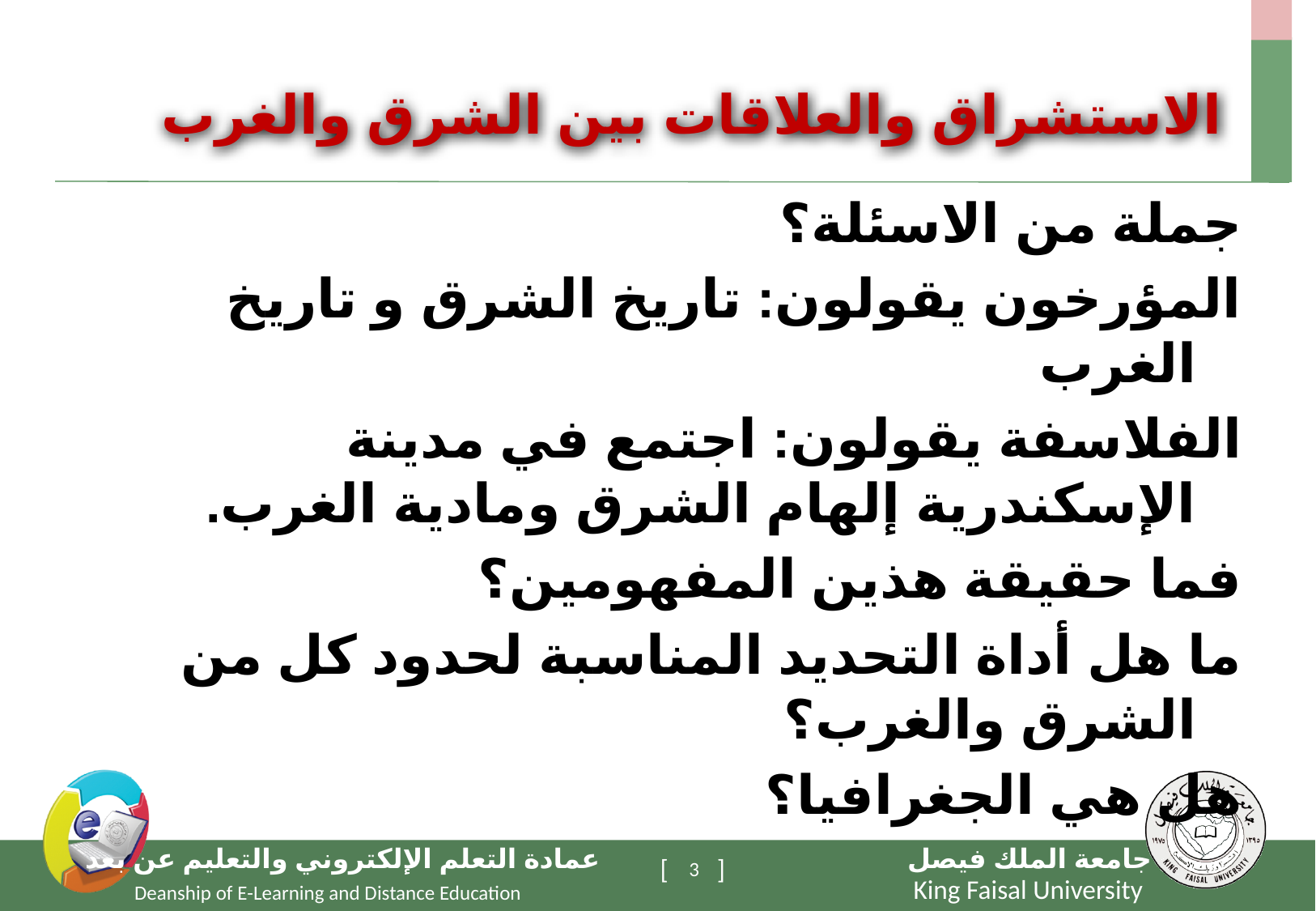

# الاستشراق والعلاقات بين الشرق والغرب
جملة من الاسئلة؟
المؤرخون يقولون: تاريخ الشرق و تاريخ الغرب
الفلاسفة يقولون: اجتمع في مدينة الإسكندرية إلهام الشرق ومادية الغرب.
فما حقيقة هذين المفهومين؟
ما هل أداة التحديد المناسبة لحدود كل من الشرق والغرب؟
هل هي الجغرافيا؟

3